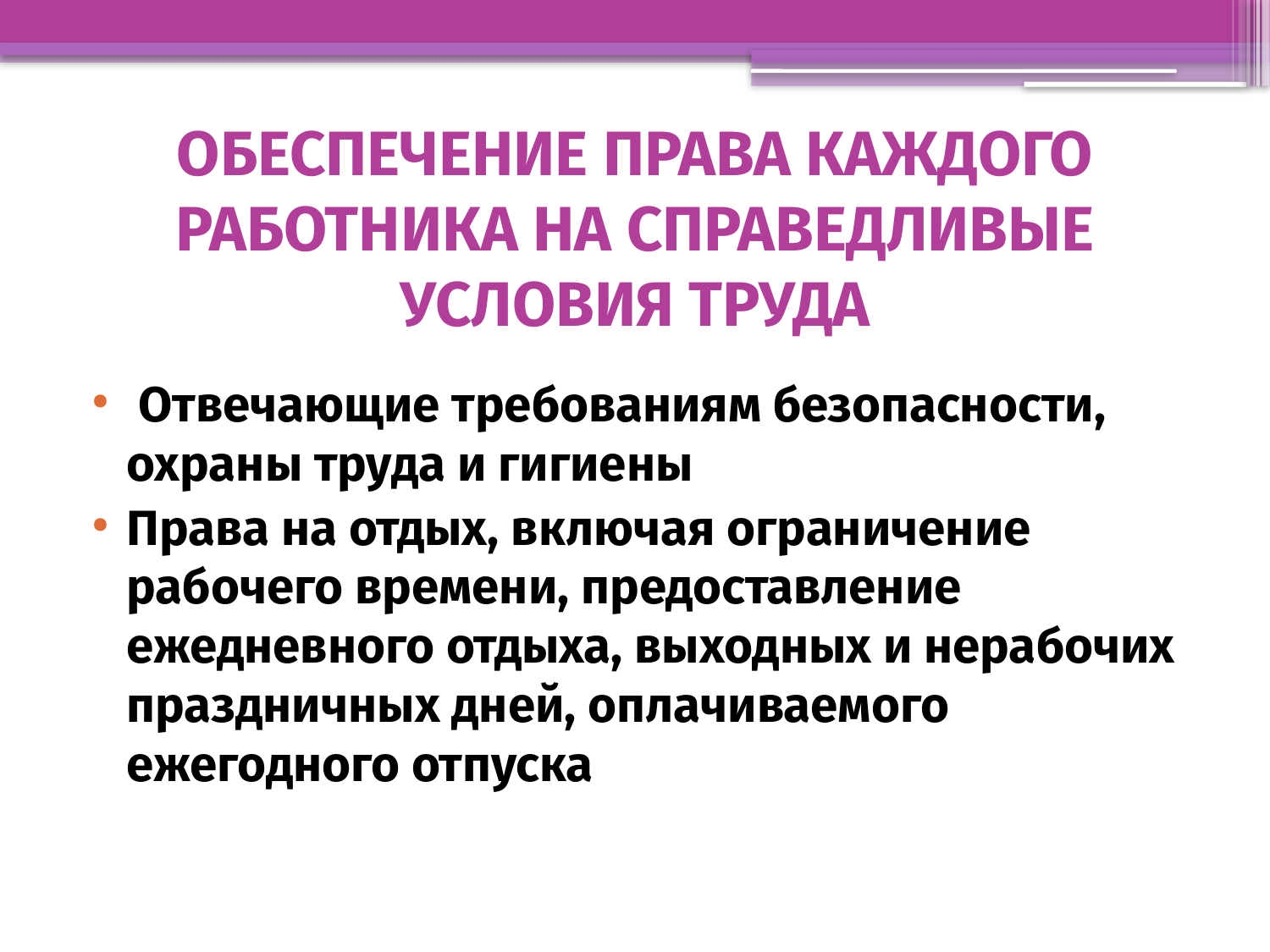

# ОБЕСПЕЧЕНИЕ ПРАВА КАЖДОГО РАБОТНИКА НА СПРАВЕДЛИВЫЕ УСЛОВИЯ ТРУДА
 Отвечающие требованиям безопасности, охраны труда и гигиены
Права на отдых, включая ограничение рабочего времени, предоставление ежедневного отдыха, выходных и нерабочих празднич­ных дней, оплачиваемого ежегодного отпуска